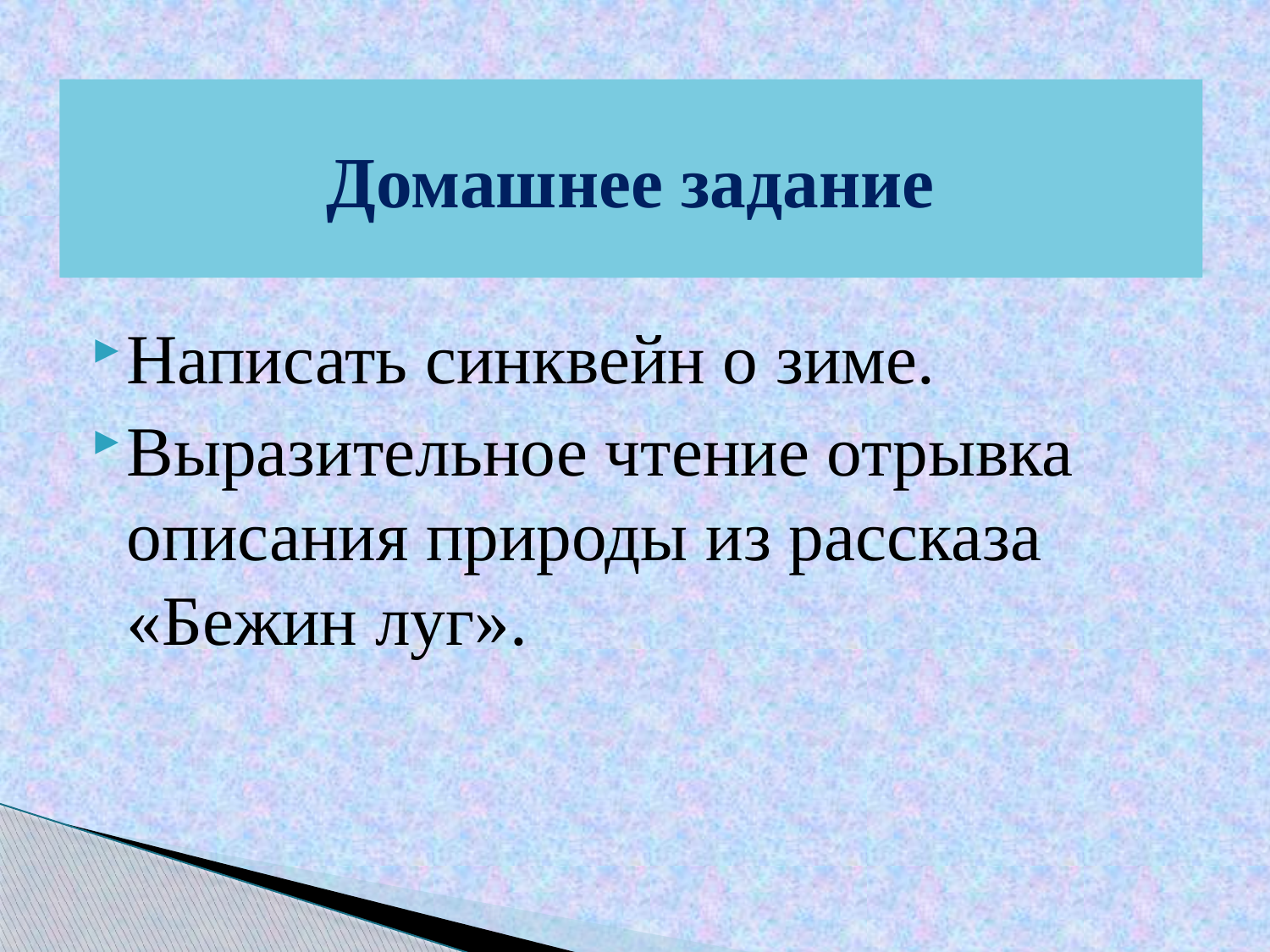

# Домашнее задание
Написать синквейн о зиме.
Выразительное чтение отрывка описания природы из рассказа «Бежин луг».